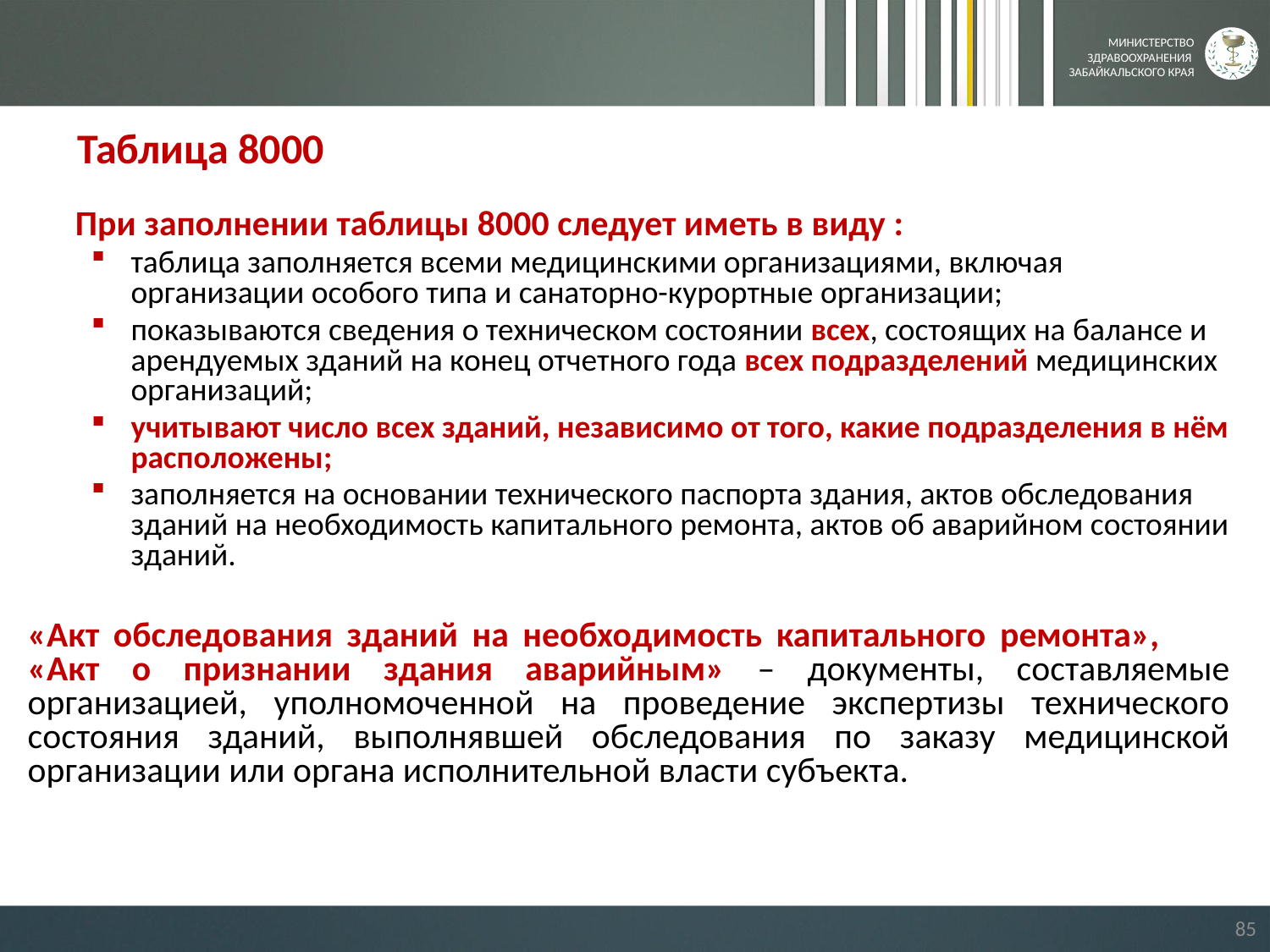

Таблица 8000

	При заполнении таблицы 8000 следует иметь в виду :
таблица заполняется всеми медицинскими организациями, включая организации особого типа и санаторно-курортные организации;
показываются сведения о техническом состоянии всех, состоящих на балансе и арендуемых зданий на конец отчетного года всех подразделений медицинских организаций;
учитывают число всех зданий, независимо от того, какие подразделения в нём расположены;
заполняется на основании технического паспорта здания, актов обследования зданий на необходимость капитального ремонта, актов об аварийном состоянии зданий.

«Акт обследования зданий на необходимость капитального ремонта»,      «Акт о признании здания аварийным» – документы, составляемые организацией, уполномоченной на проведение экспертизы технического состояния зданий, выполнявшей обследования по заказу медицинской организации или органа исполнительной власти субъекта.
85